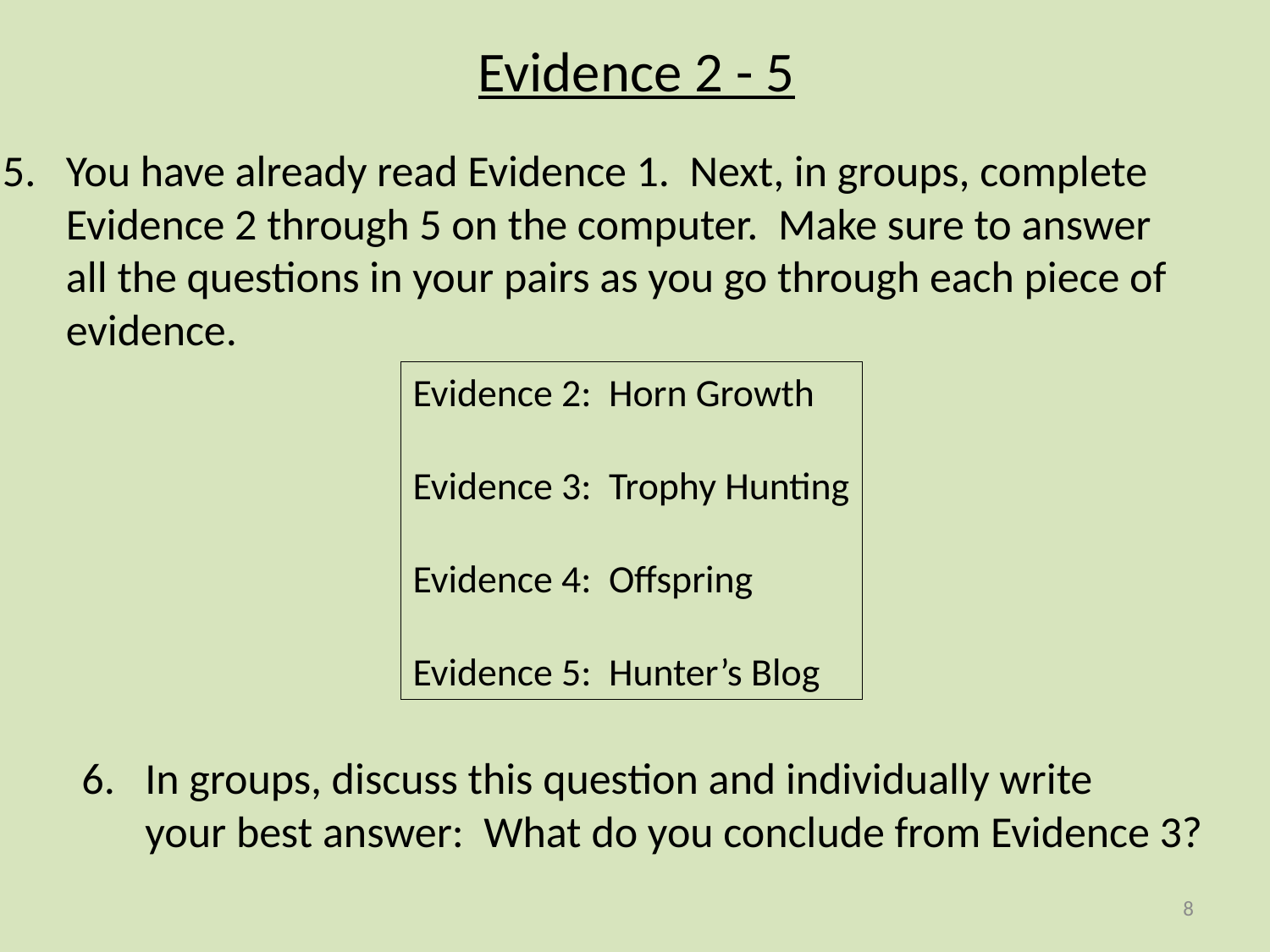

Evidence 2 - 5
You have already read Evidence 1.  Next, in groups, complete
	Evidence 2 through 5 on the computer.  Make sure to answer
	all the questions in your pairs as you go through each piece of
	evidence.
Evidence 2:  Horn Growth

Evidence 3:  Trophy Hunting

Evidence 4:  Offspring

Evidence 5:  Hunter’s Blog
In groups, discuss this question and individually write
	your best answer:  What do you conclude from Evidence 3?
8